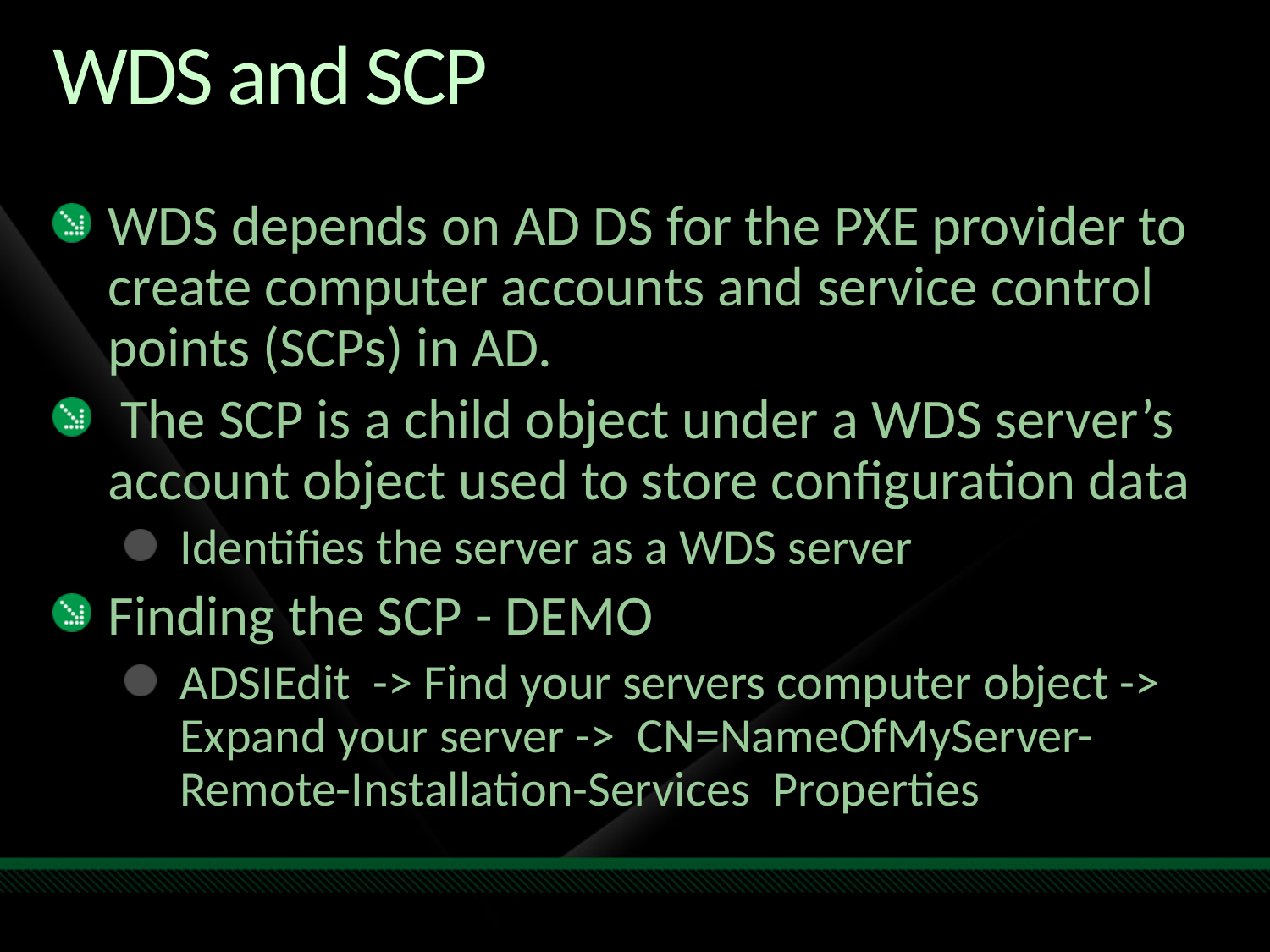

# WDS and SCP
WDS depends on AD DS for the PXE provider to create computer accounts and service control points (SCPs) in AD.
 The SCP is a child object under a WDS server’s account object used to store configuration data
Identifies the server as a WDS server
Finding the SCP - DEMO
ADSIEdit  -> Find your servers computer object -> Expand your server ->  CN=NameOfMyServer-Remote-Installation-Services  Properties